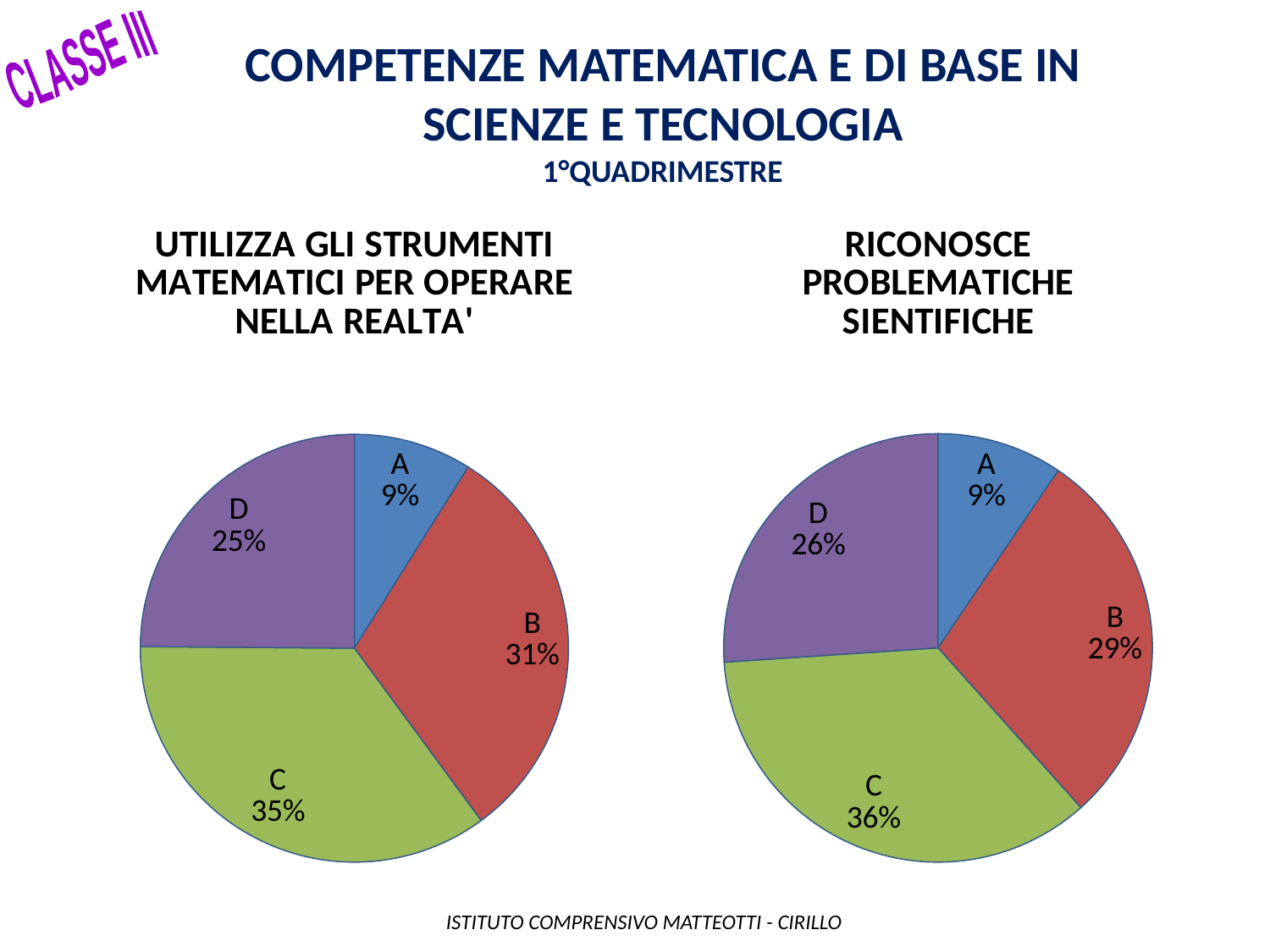

Competenze matematica e di base in scienze e tecnologia
1°QUADRIMESTRE
CLASSE III

### Chart: UTILIZZA GLI STRUMENTI MATEMATICI PER OPERARE NELLA REALTA'

| Category |  |
|---|---|
| A | 19.0 |
| B | 66.0 |
| C | 75.0 |
| D | 53.0 |

### Chart: RICONOSCE PROBLEMATICHE SIENTIFICHE

| Category |  |
|---|---|
| A | 20.0 |
| B | 61.0 |
| C | 75.0 |
| D | 55.0 |
 ISTITUTO COMPRENSIVO MATTEOTTI - CIRILLO